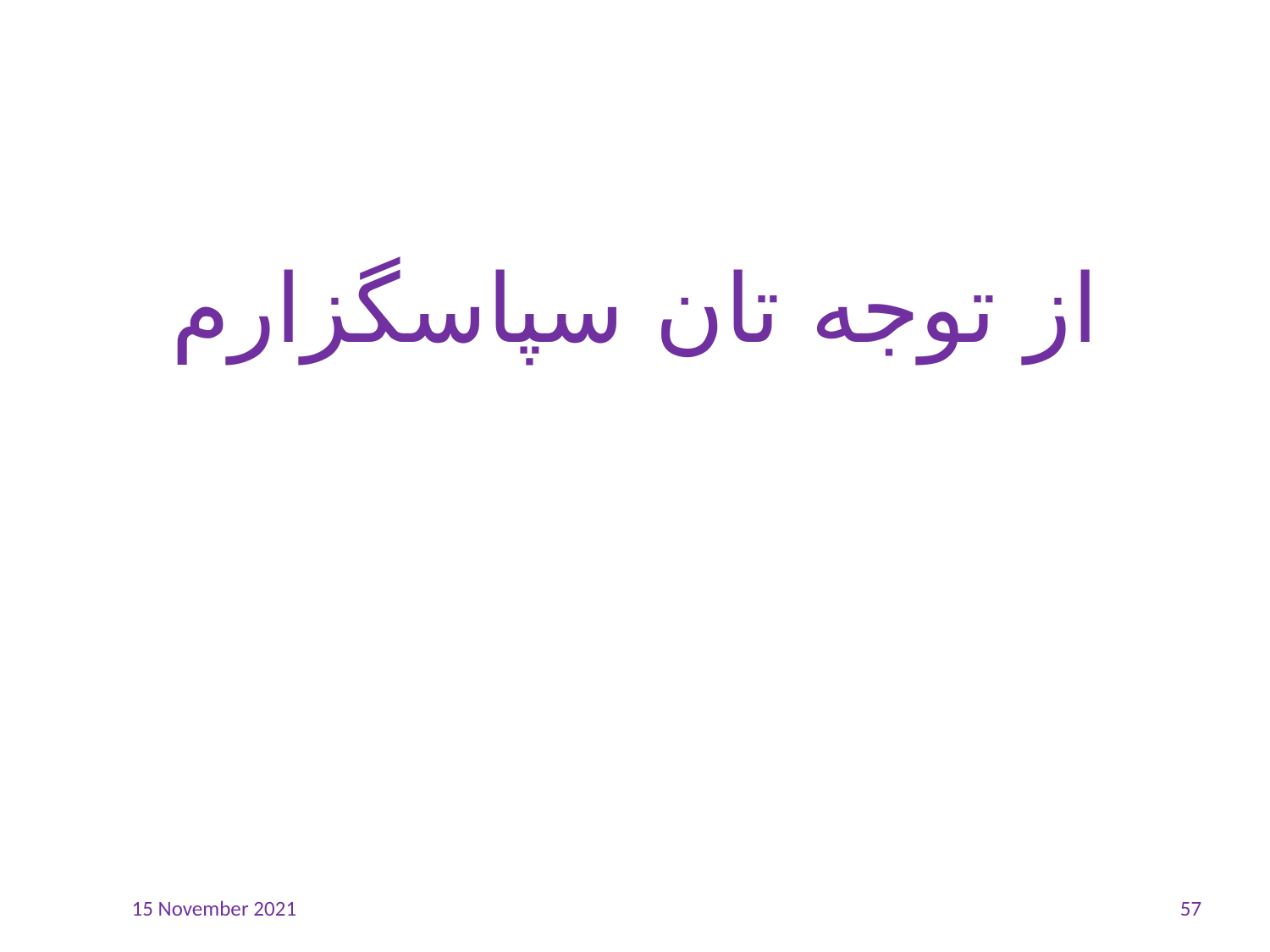

از توجه تان سپاسگزارم
15 November 2021
15 November 2021
43
57